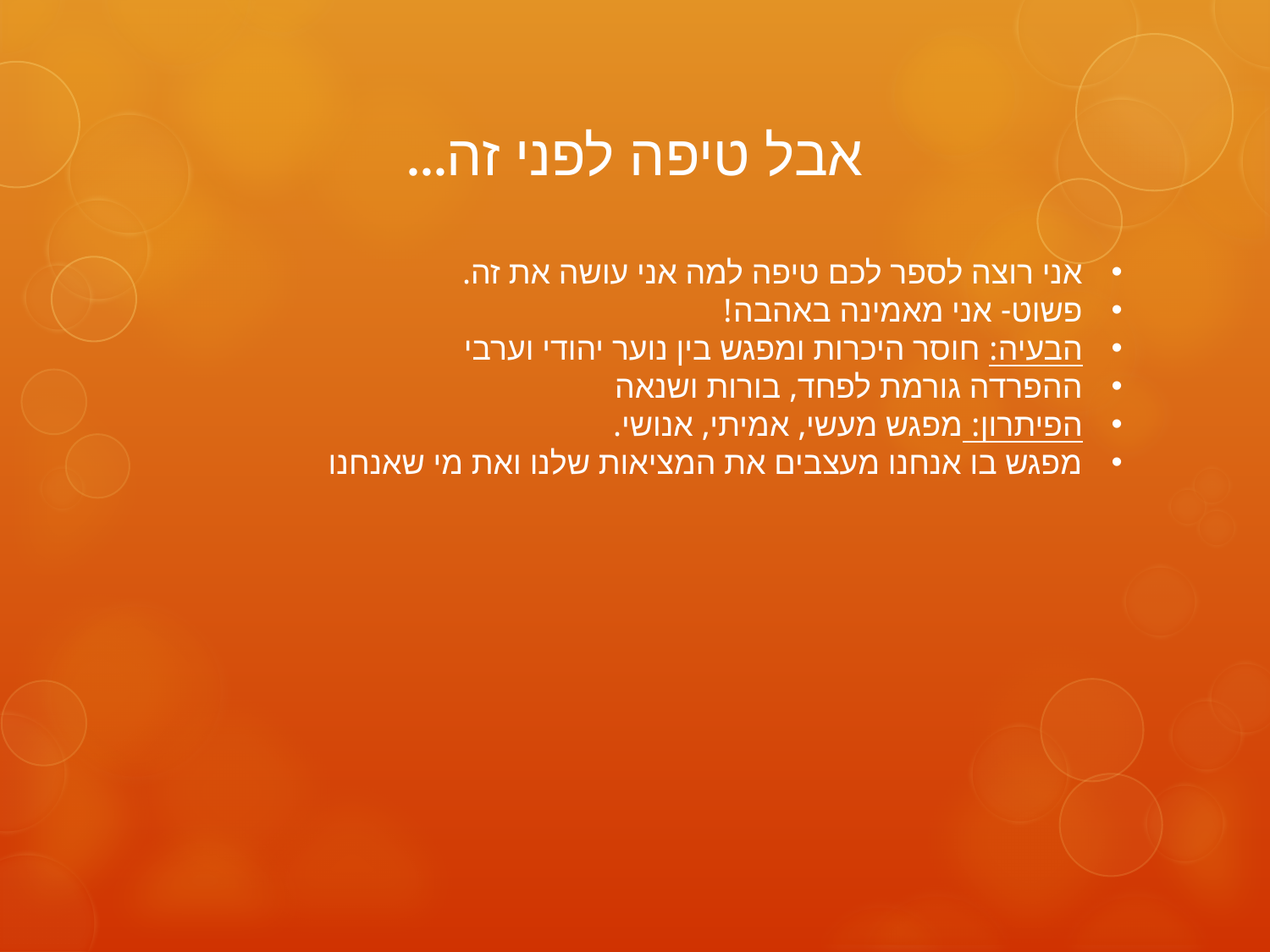

# אבל טיפה לפני זה...
אני רוצה לספר לכם טיפה למה אני עושה את זה.
פשוט- אני מאמינה באהבה!
הבעיה: חוסר היכרות ומפגש בין נוער יהודי וערבי
ההפרדה גורמת לפחד, בורות ושנאה
הפיתרון: מפגש מעשי, אמיתי, אנושי.
מפגש בו אנחנו מעצבים את המציאות שלנו ואת מי שאנחנו